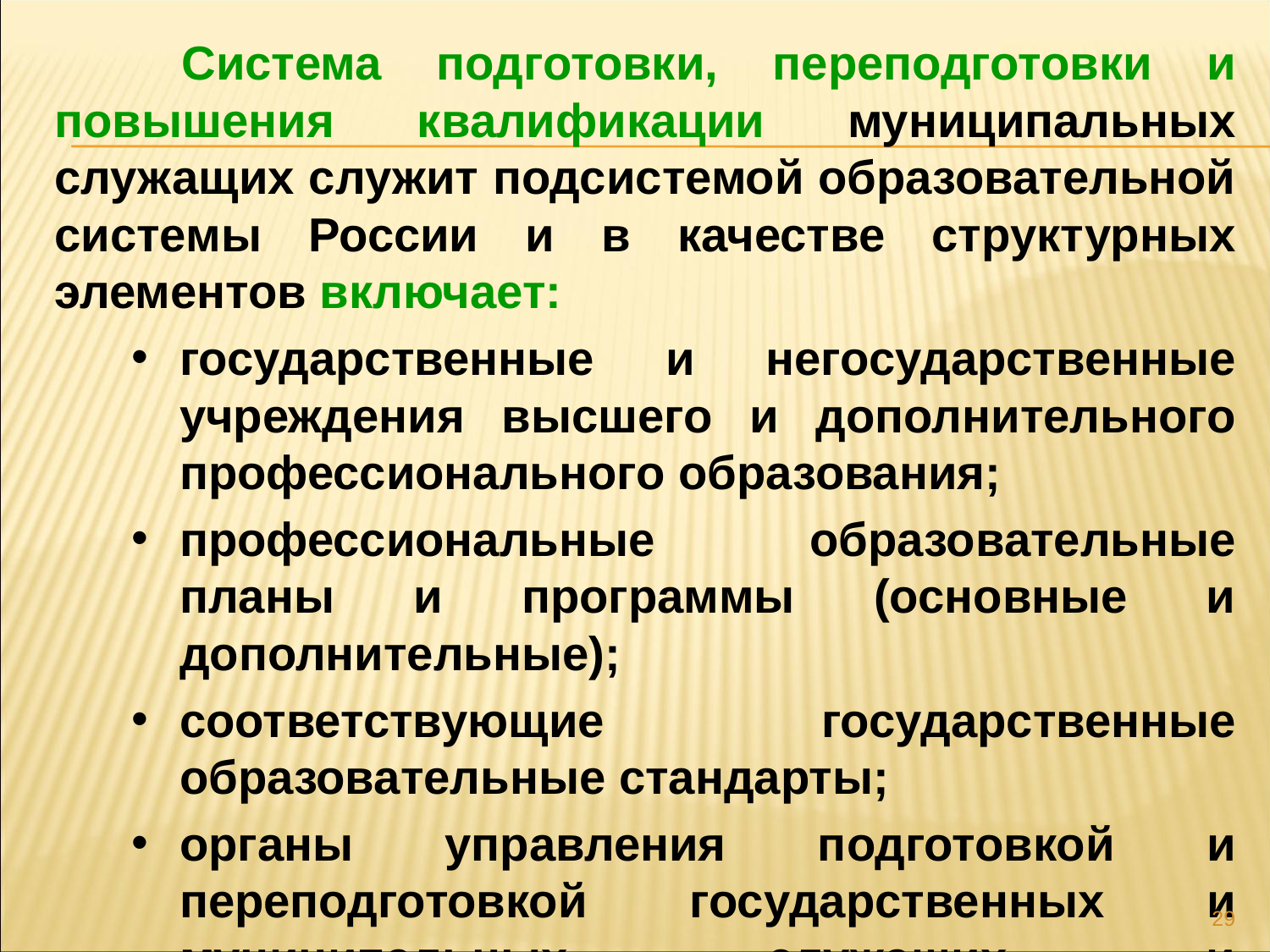

Система подготовки, переподготовки и повышения квалификации муниципальных служащих служит подсистемой образовательной системы России и в качестве структурных элементов включает:
государственные и негосударственные учреждения высшего и дополнительного профессионального образования;
профессиональные образовательные планы и программы (основные и дополнительные);
соответствующие государственные образовательные стандарты;
органы управления подготовкой и переподготовкой государственных и муниципальных служащих и подведомственные им учреждения и предприятия.
29